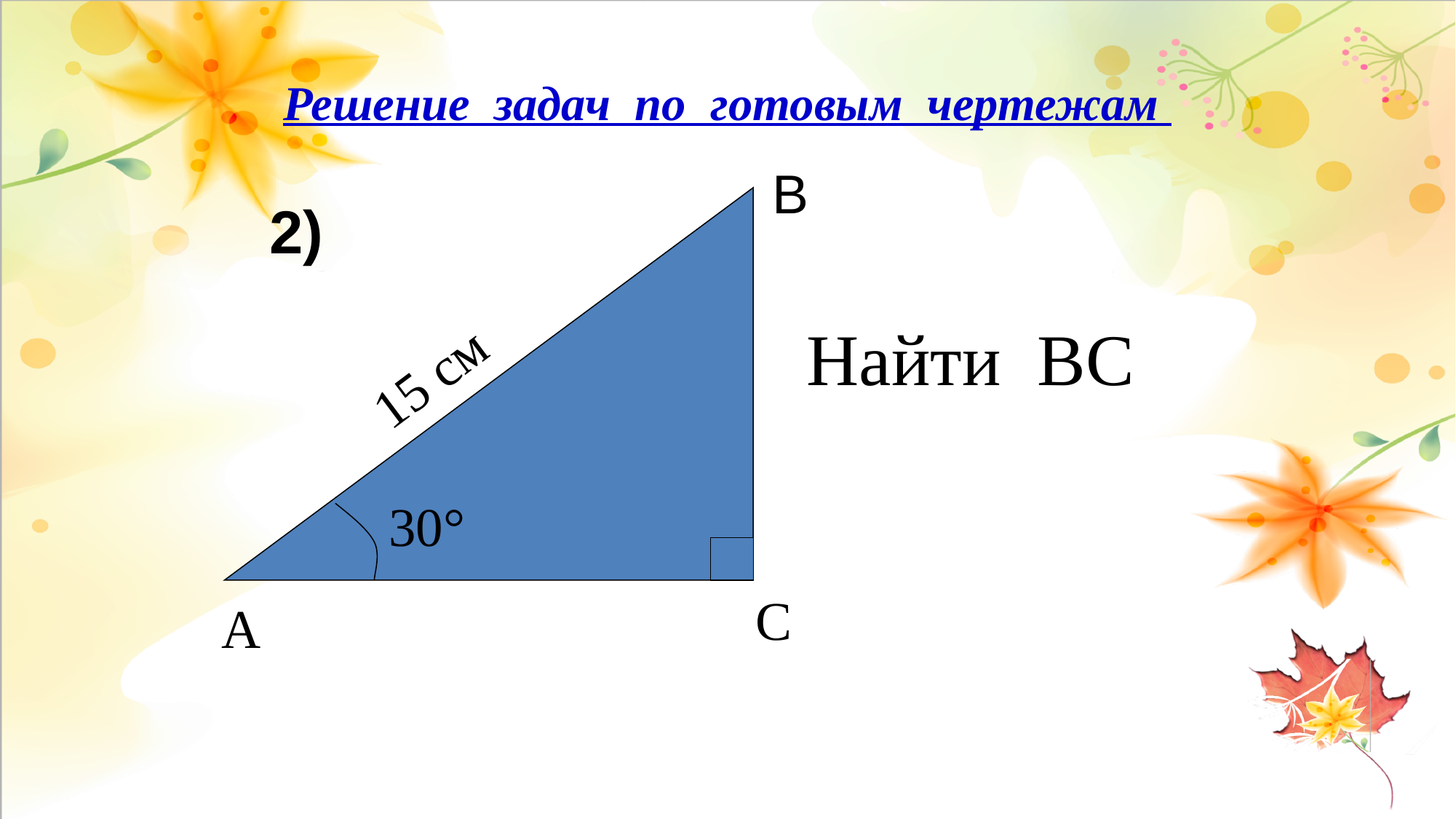

# Решение  задач  по  готовым  чертежам
В

2)
Найти  ВС
15 см
30°

С
   А